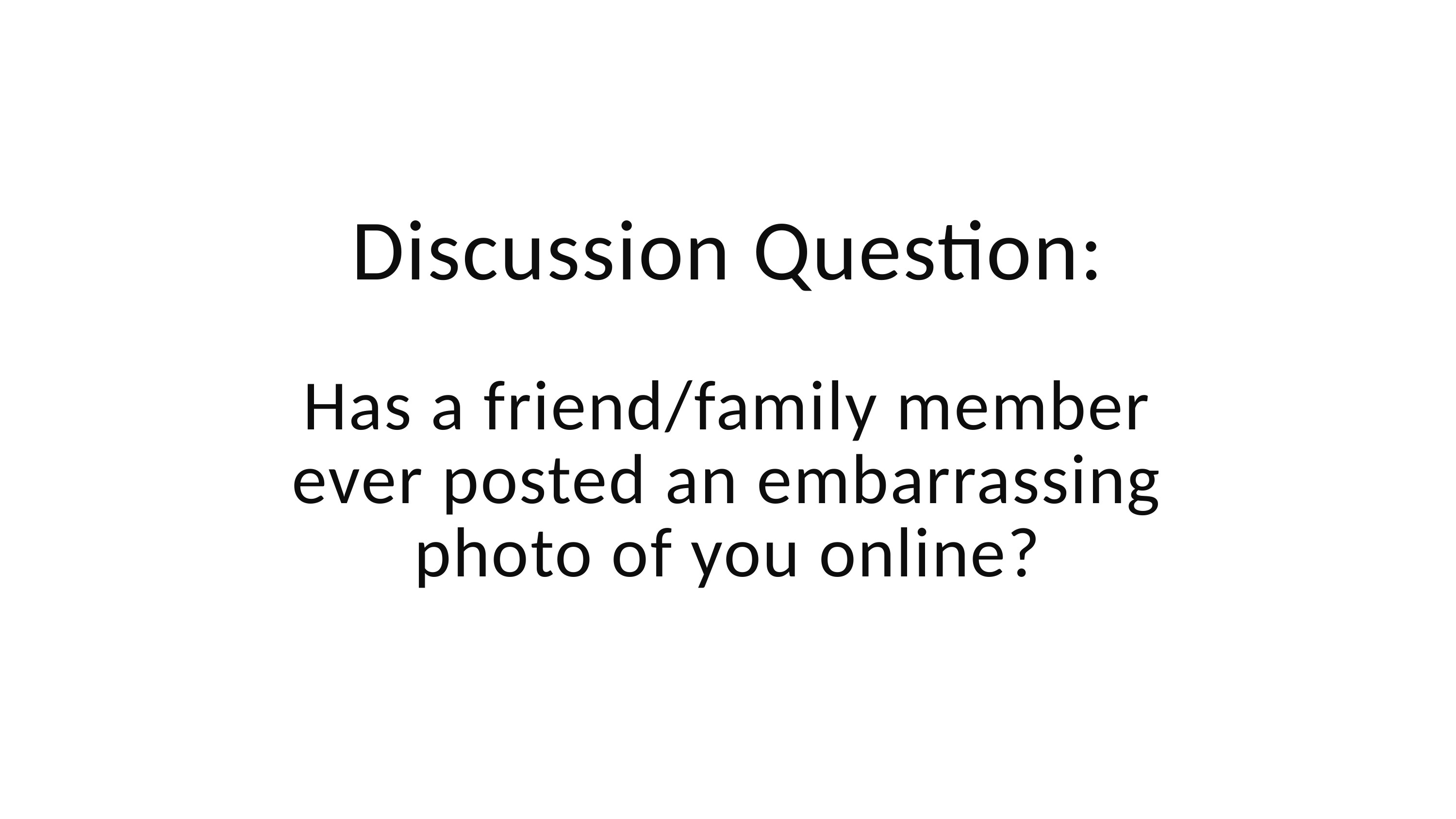

Discussion Question:

Has a friend/family member ever posted an embarrassing photo of you online?